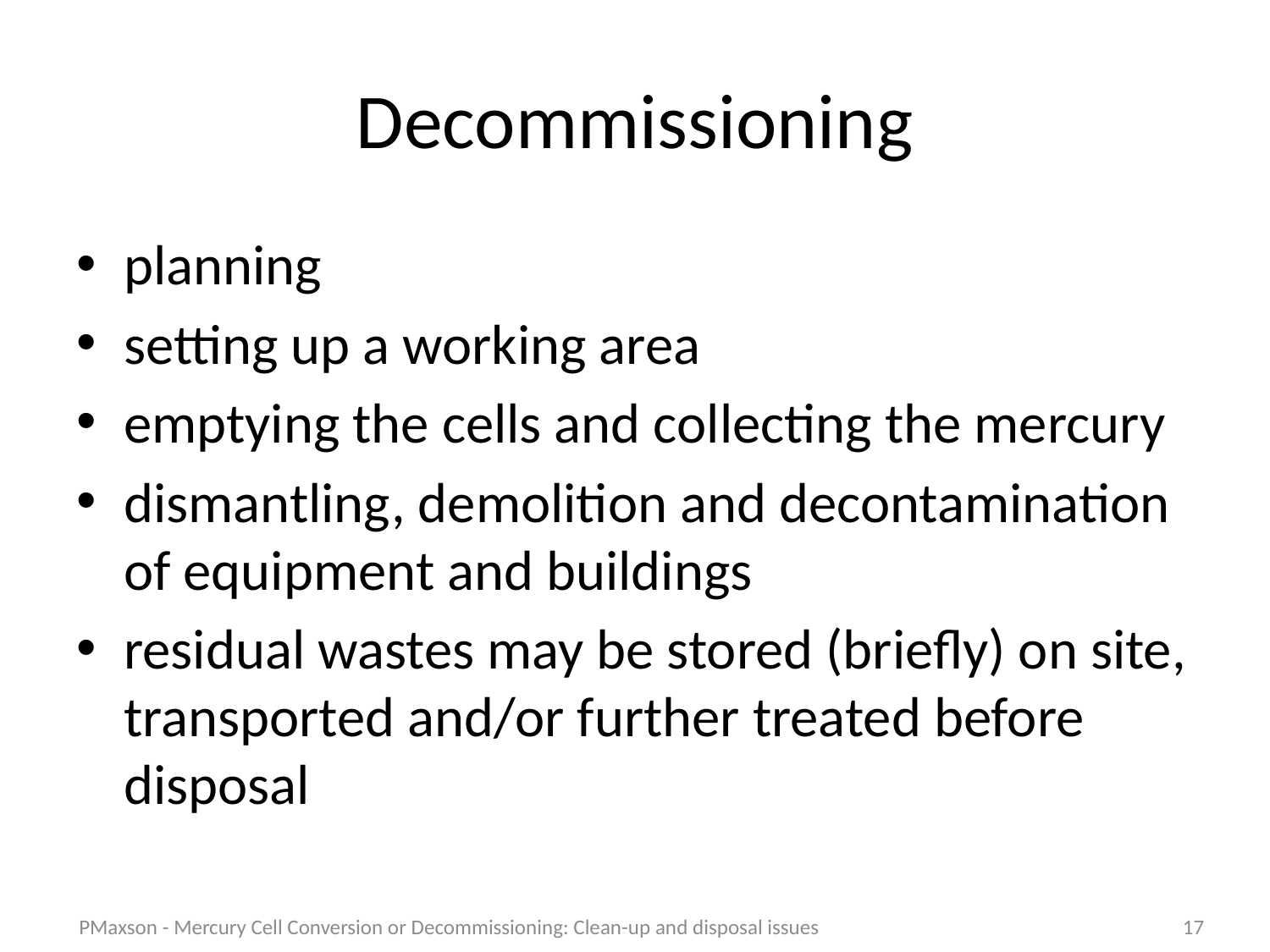

# Decommissioning
planning
setting up a working area
emptying the cells and collecting the mercury
dismantling, demolition and decontamination of equipment and buildings
residual wastes may be stored (briefly) on site, transported and/or further treated before disposal
PMaxson - Mercury Cell Conversion or Decommissioning: Clean-up and disposal issues
17